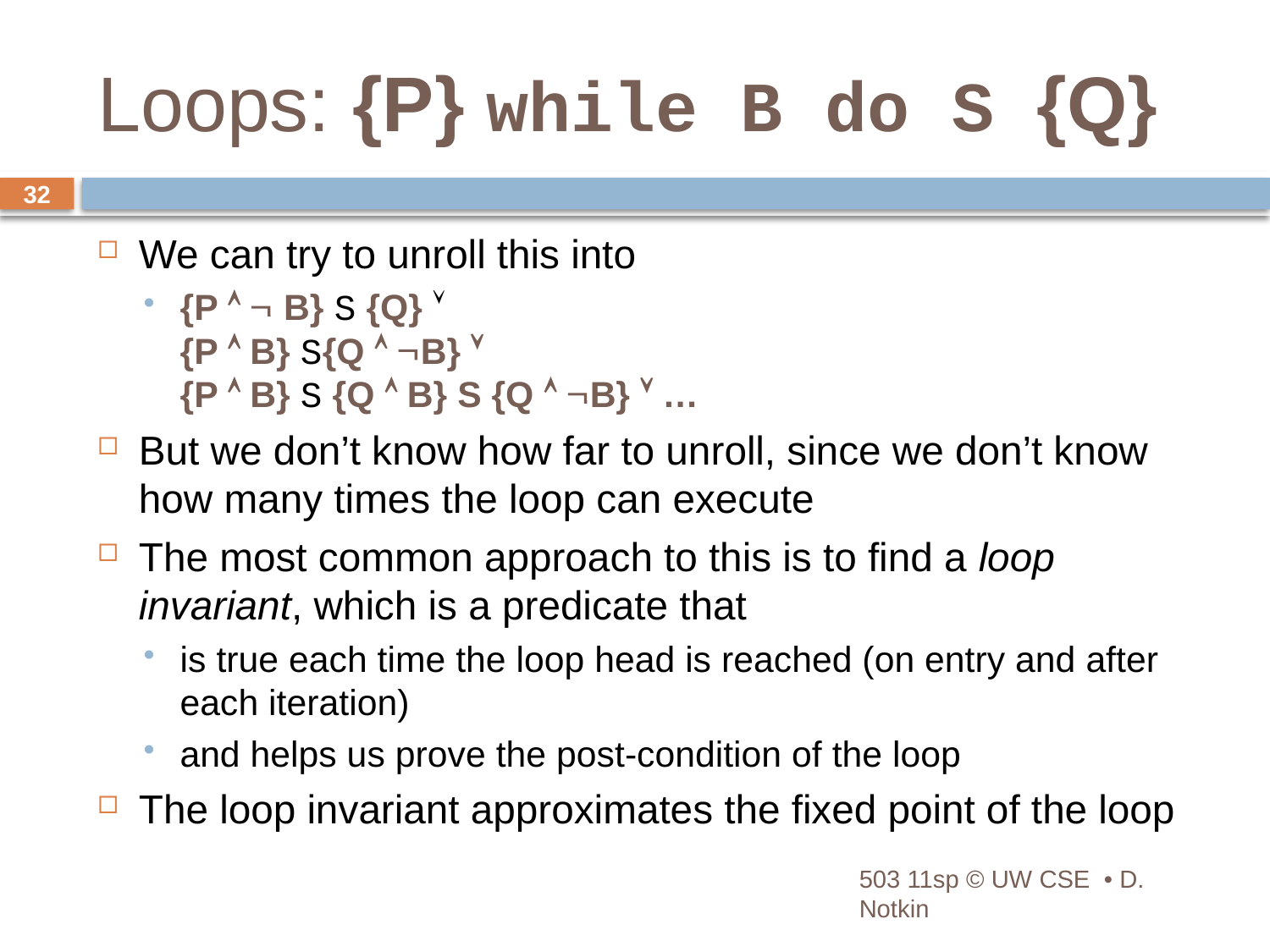

# Loops: {P} while B do S {Q}
32
We can try to unroll this into
{P ∧ ¬ B} S {Q} ∨
{P ∧ B} S{Q ∧ ¬B} ∨
{P ∧ B} S {Q ∧ B} S {Q ∧ ¬B} ∨ …
But we don’t know how far to unroll, since we don’t know how many times the loop can execute
The most common approach to this is to find a loop invariant, which is a predicate that
is true each time the loop head is reached (on entry and after each iteration)
and helps us prove the post-condition of the loop
The loop invariant approximates the fixed point of the loop
503 11sp © UW CSE  • D. Notkin